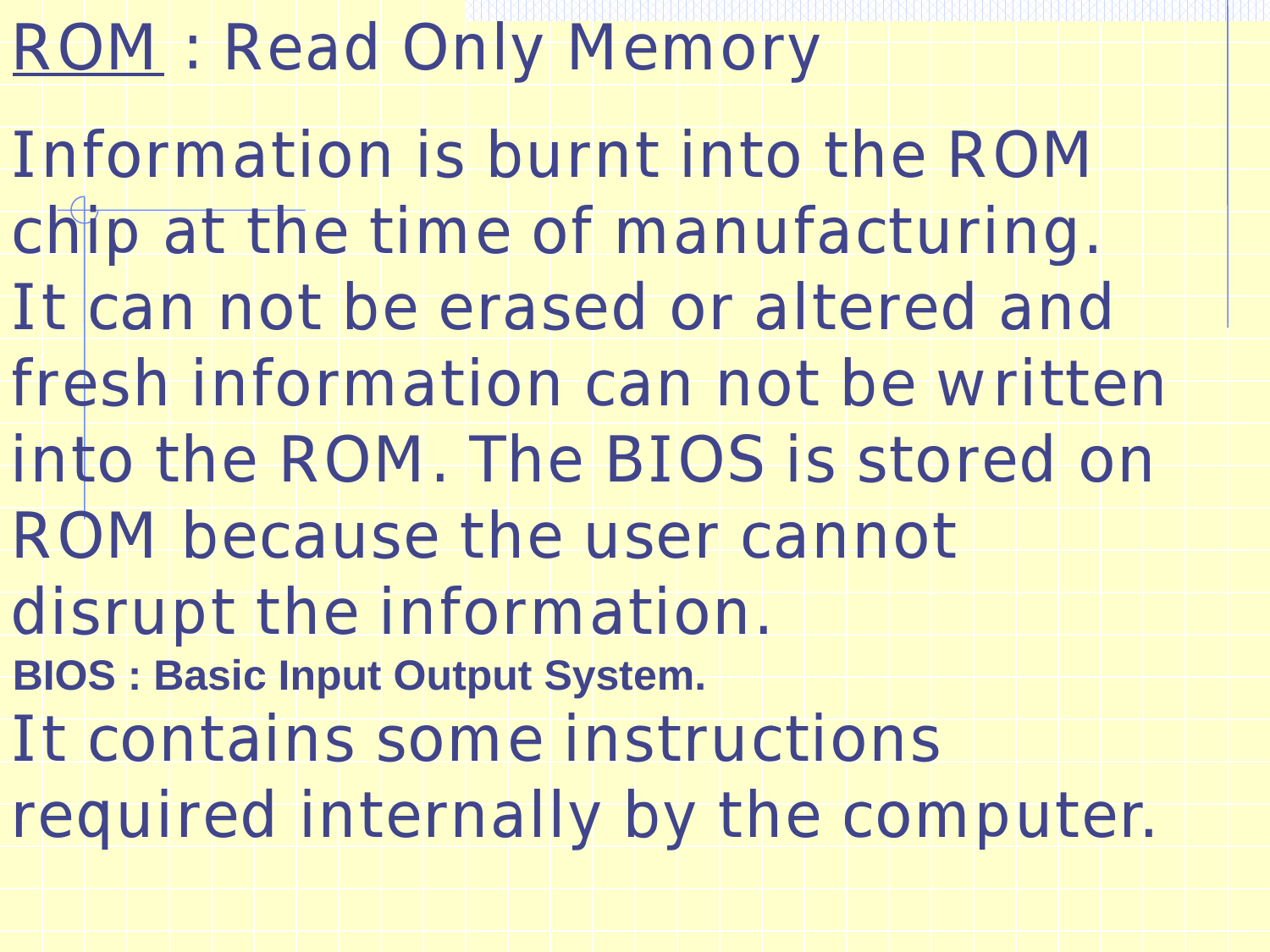

ROM : Read Only Memory
Information is burnt into the ROM chip at the time of manufacturing. It can not be erased or altered and fresh information can not be written into the ROM. The BIOS is stored on ROM because the user cannot disrupt the information.
BIOS : Basic Input Output System.
It contains some instructions required internally by the computer.